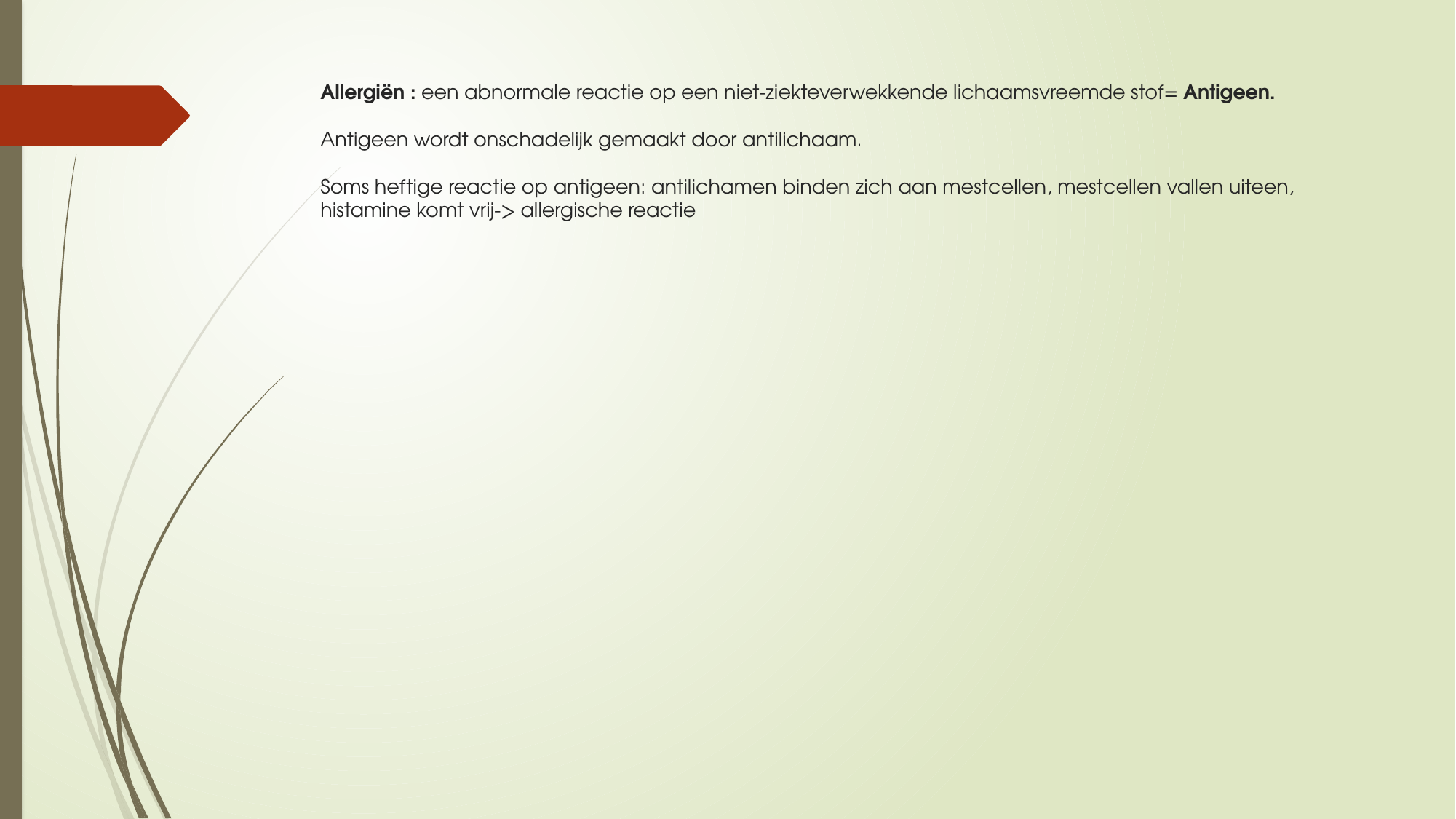

# Allergiën : een abnormale reactie op een niet-ziekteverwekkende lichaamsvreemde stof= Antigeen. Antigeen wordt onschadelijk gemaakt door antilichaam. Soms heftige reactie op antigeen: antilichamen binden zich aan mestcellen, mestcellen vallen uiteen, histamine komt vrij-> allergische reactie